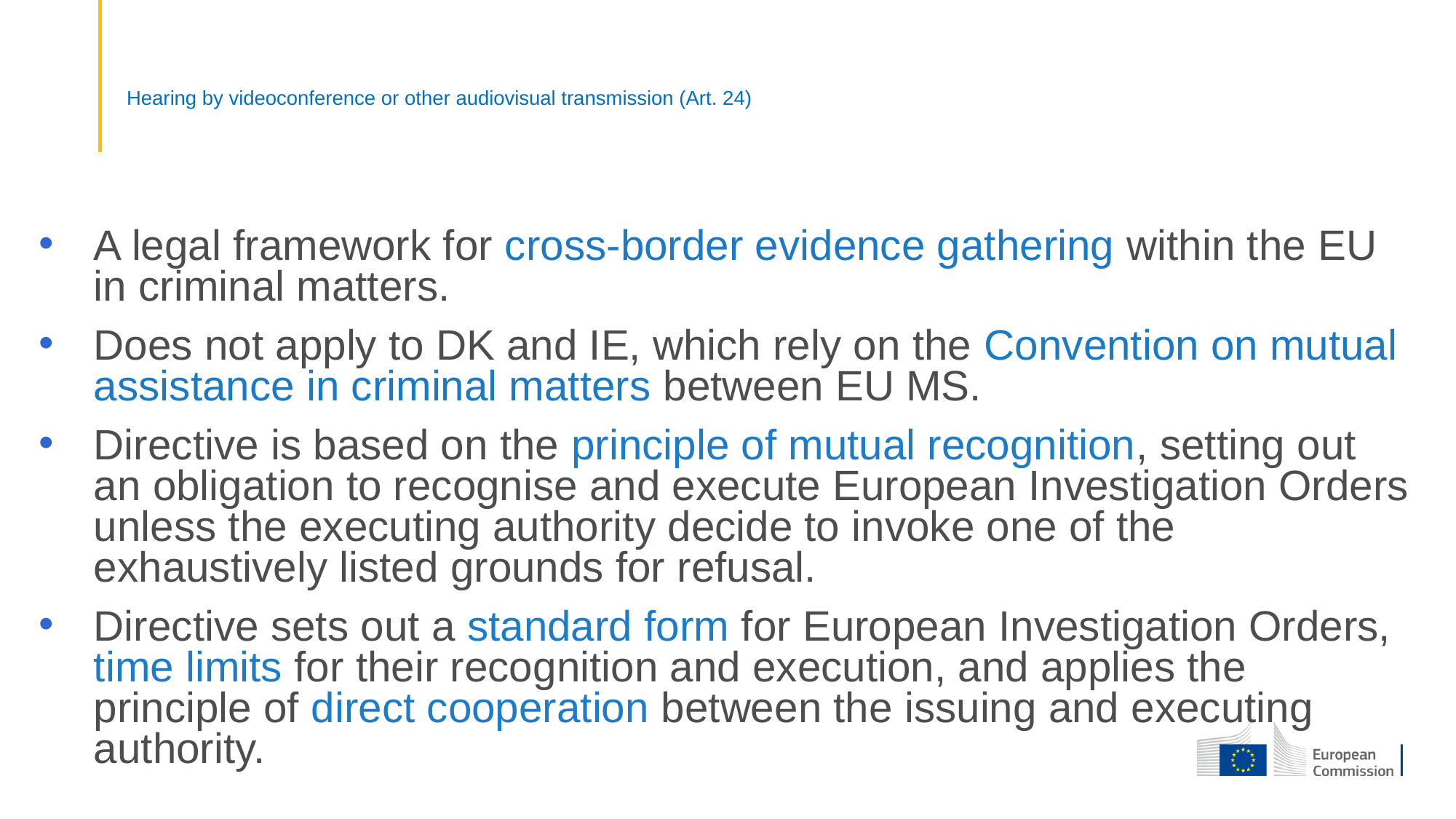

# Hearing by videoconference or other audiovisual transmission (Art. 24)

A legal framework for cross-border evidence gathering within the EU in criminal matters.
Does not apply to DK and IE, which rely on the Convention on mutual assistance in criminal matters between EU MS.
Directive is based on the principle of mutual recognition, setting out an obligation to recognise and execute European Investigation Orders unless the executing authority decide to invoke one of the exhaustively listed grounds for refusal.
Directive sets out a standard form for European Investigation Orders, time limits for their recognition and execution, and applies the principle of direct cooperation between the issuing and executing authority.